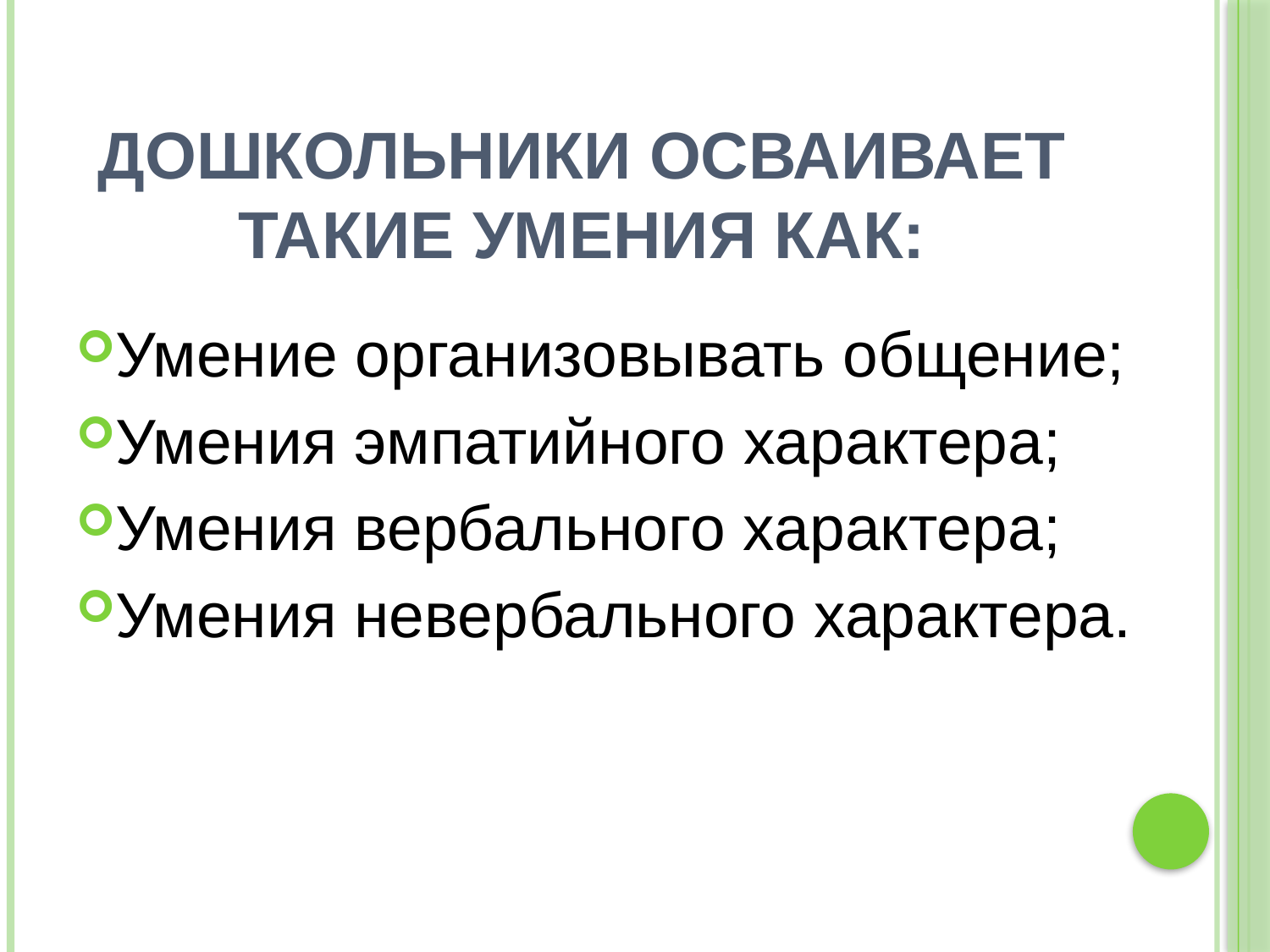

# Дошкольники осваивает такие умения как:
Умение организовывать общение;
Умения эмпатийного характера;
Умения вербального характера;
Умения невербального характера.